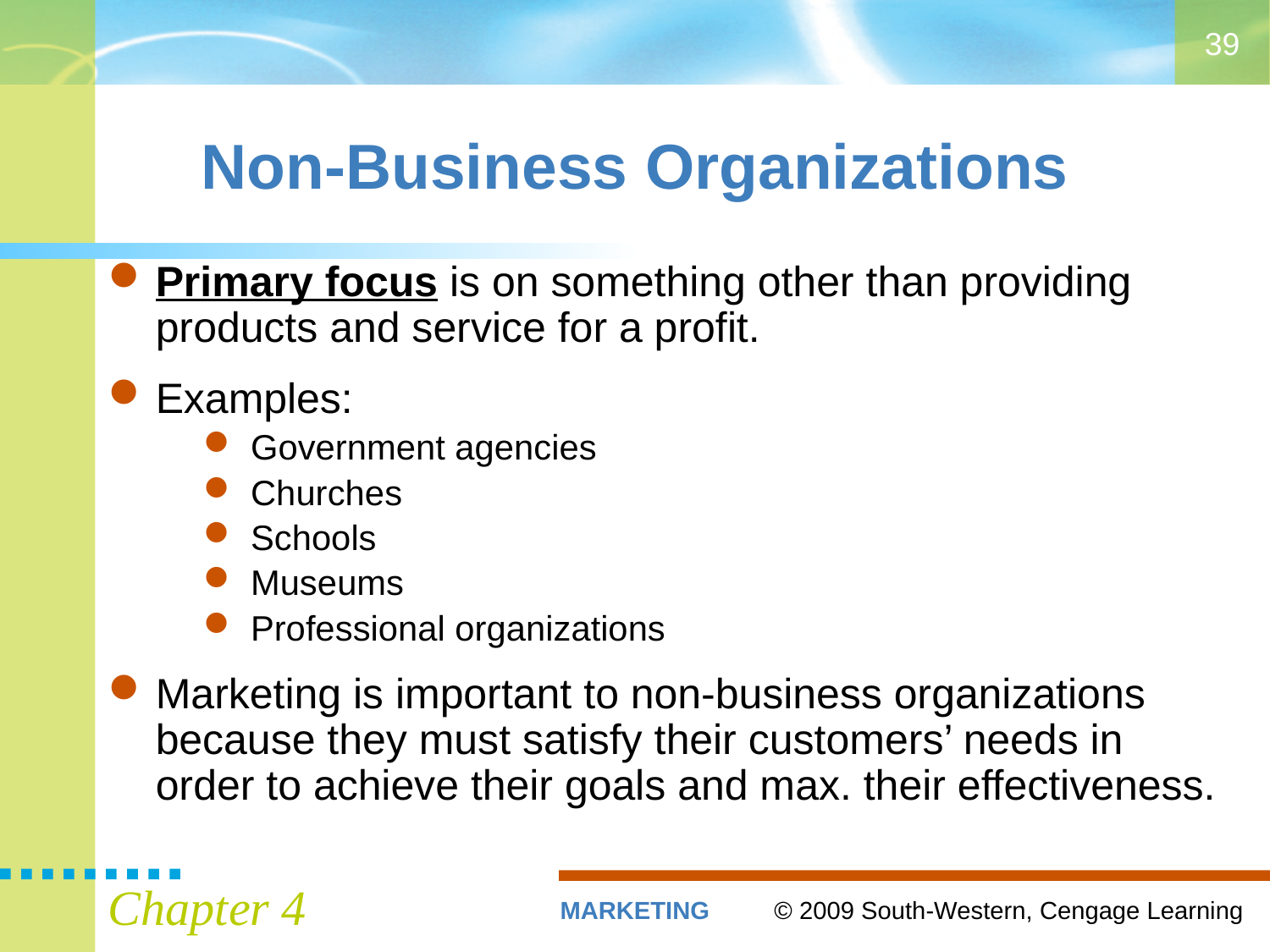

39
# Non-Business Organizations
Primary focus is on something other than providing products and service for a profit.
Examples:
Government agencies
Churches
Schools
Museums
Professional organizations
Marketing is important to non-business organizations because they must satisfy their customers’ needs in order to achieve their goals and max. their effectiveness.
Chapter 4